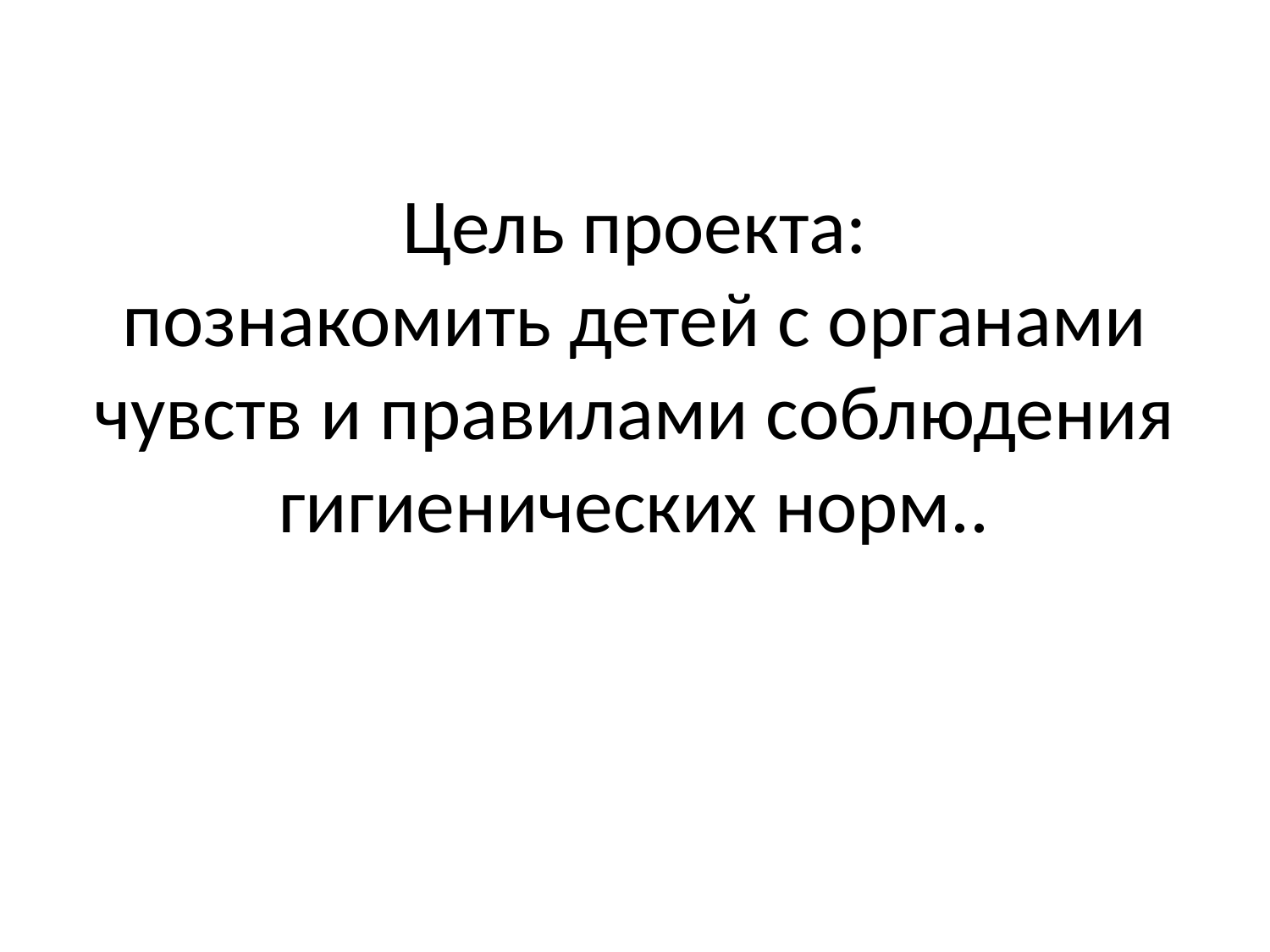

# Цель проекта: познакомить детей с органами чувств и правилами соблюдения гигиенических норм..